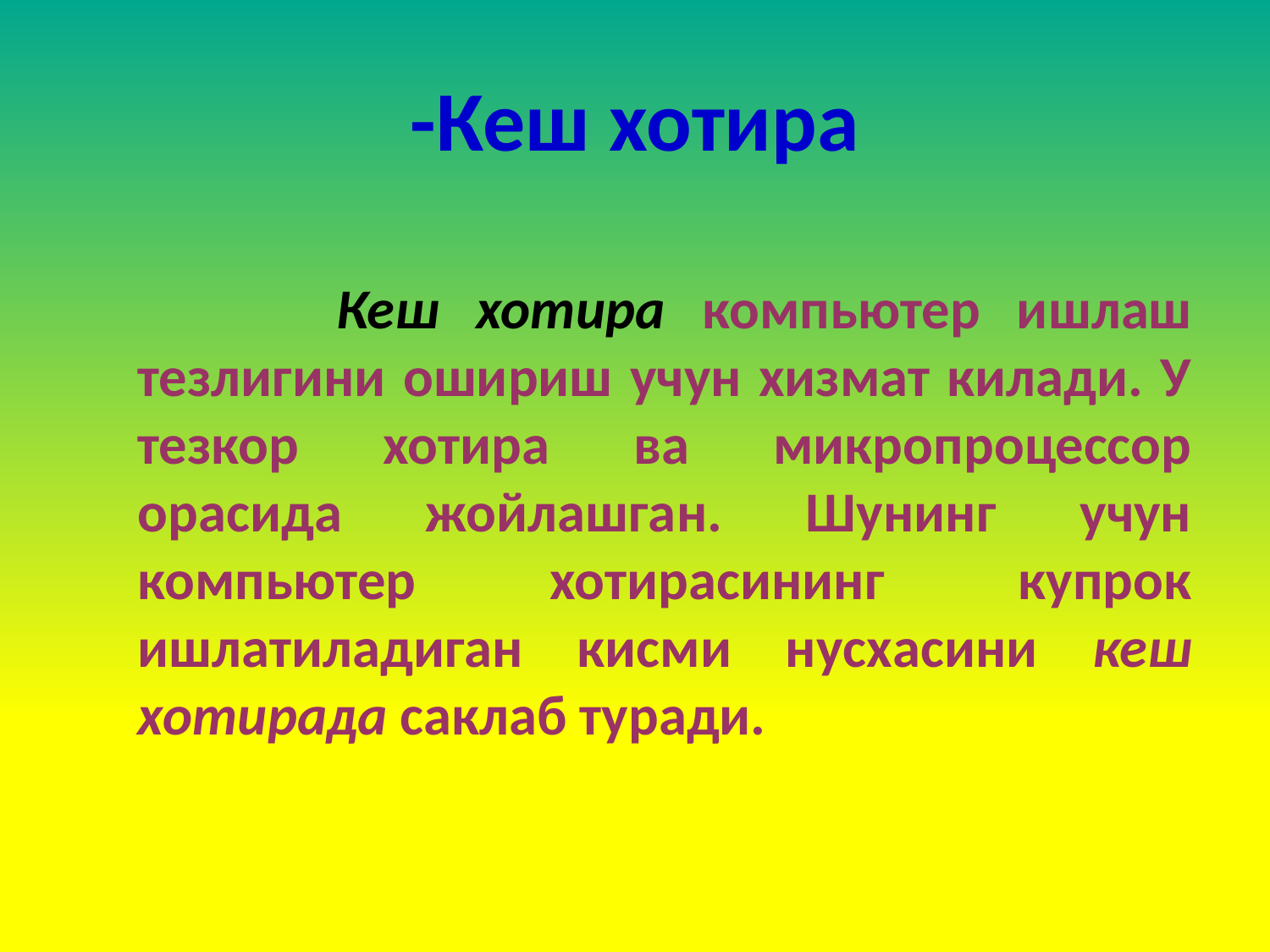

# -Кеш хотира
      Кеш хотира компьютер ишлаш тезлигини ошириш учун хизмат килади. У тезкор хотира ва микропроцессор орасида жойлашган. Шунинг учун компьютер хотирасининг купрок ишлатиладиган кисми нусхасини кеш хотирада саклаб туради.